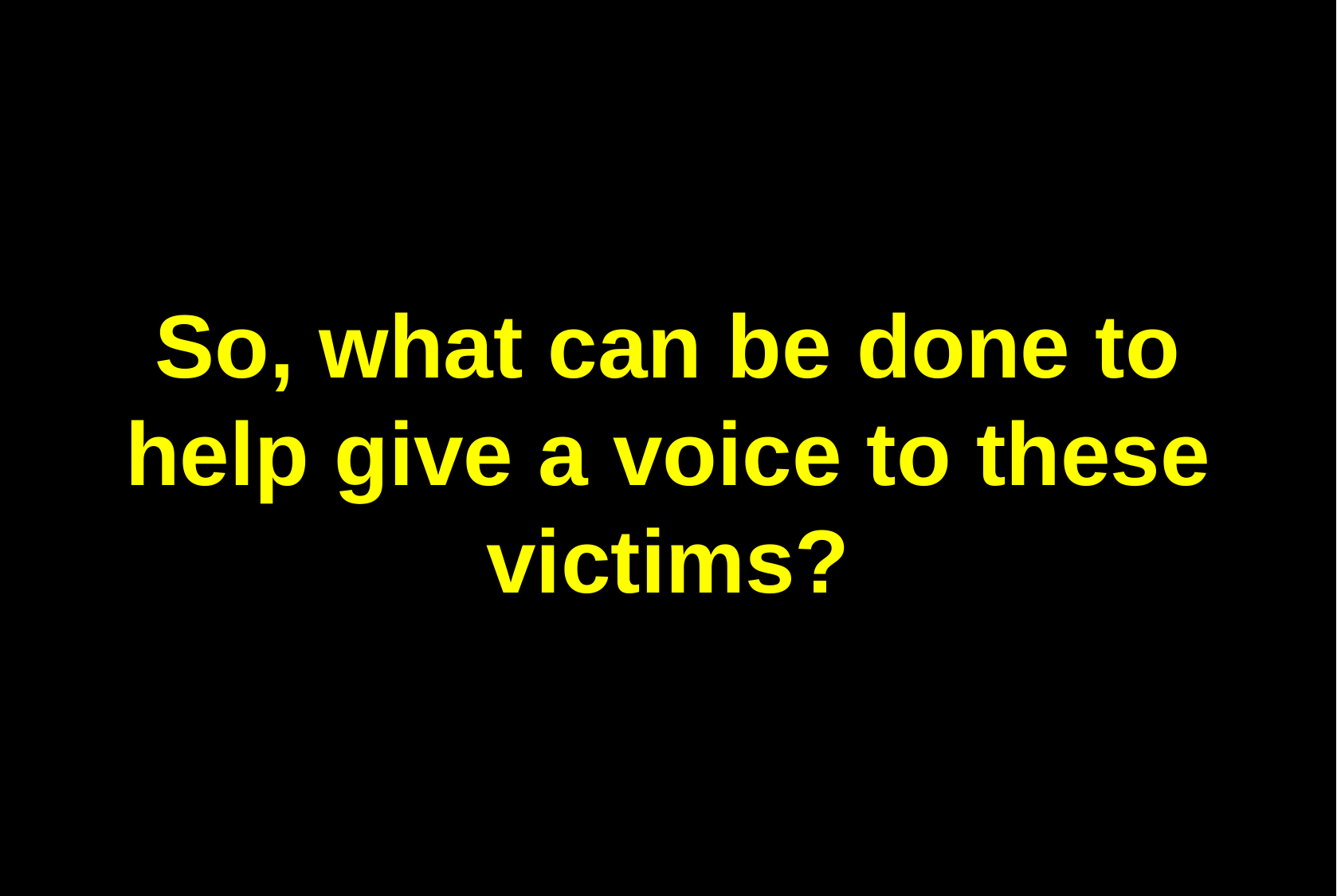

# So, what can be done to help give a voice to these victims?